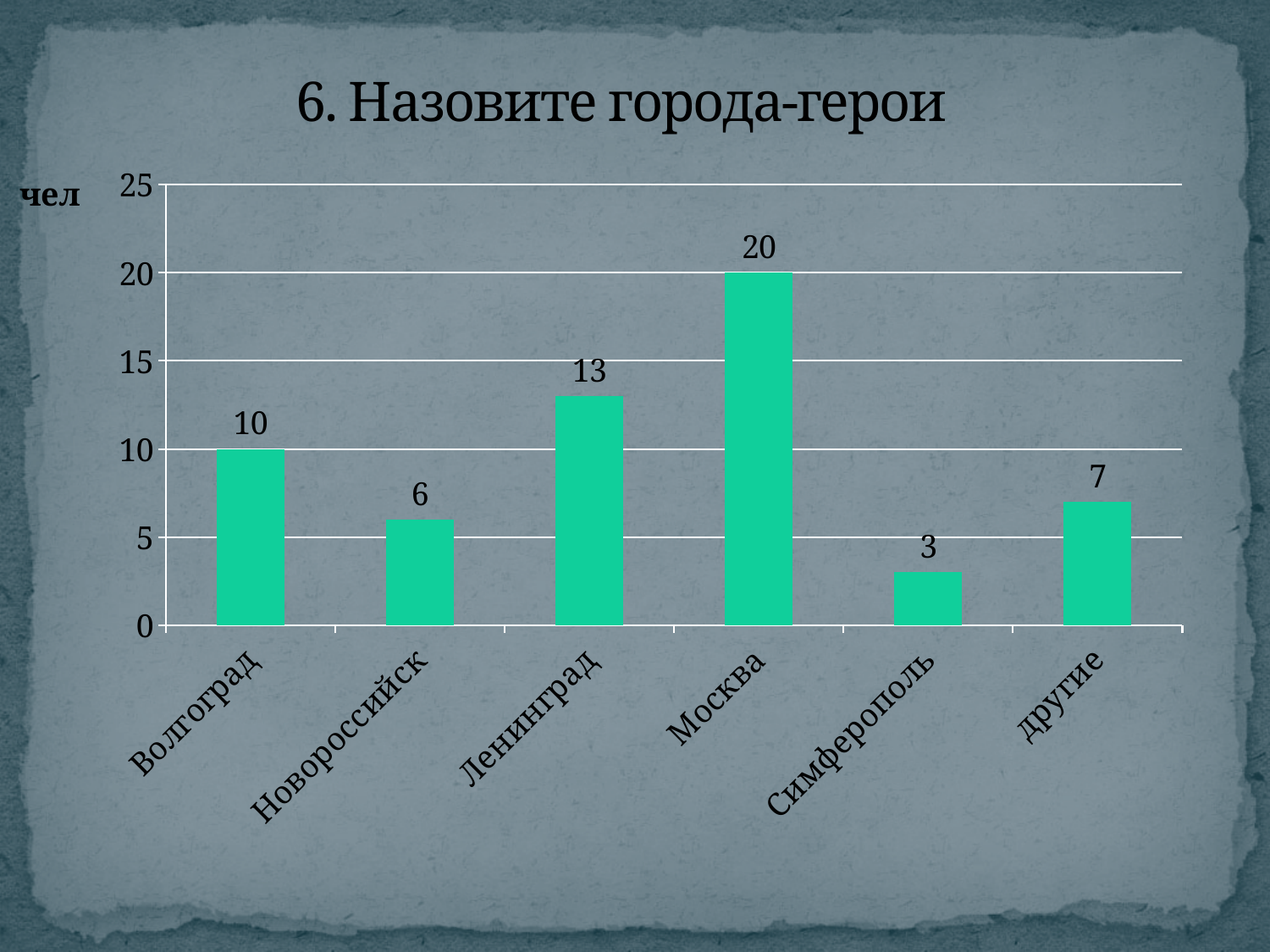

# 6. Назовите города-герои

### Chart

| Category | Ряд 1 |
|---|---|
| Волгоград | 10.0 |
| Новороссийск | 6.0 |
| Ленинград | 13.0 |
| Москва | 20.0 |
| Симферополь | 3.0 |
| другие | 7.0 |